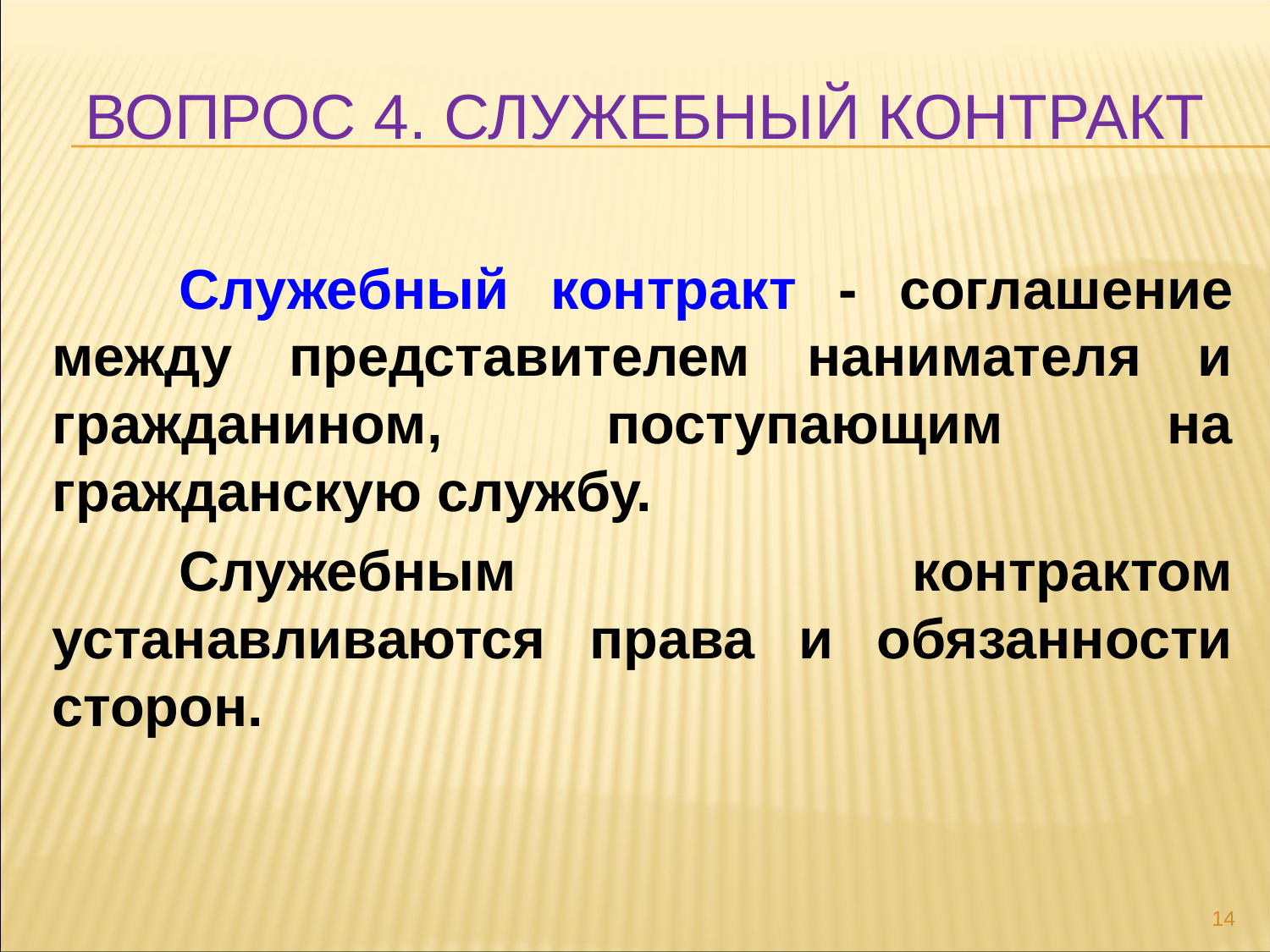

# ВОПРОС 4. СЛУЖЕБНЫЙ КОНТРАКТ
	Служебный контракт - соглашение между представителем нанимателя и гражданином, поступающим на гражданскую службу.
	Служебным контрактом устанавливаются права и обязанности сторон.
14